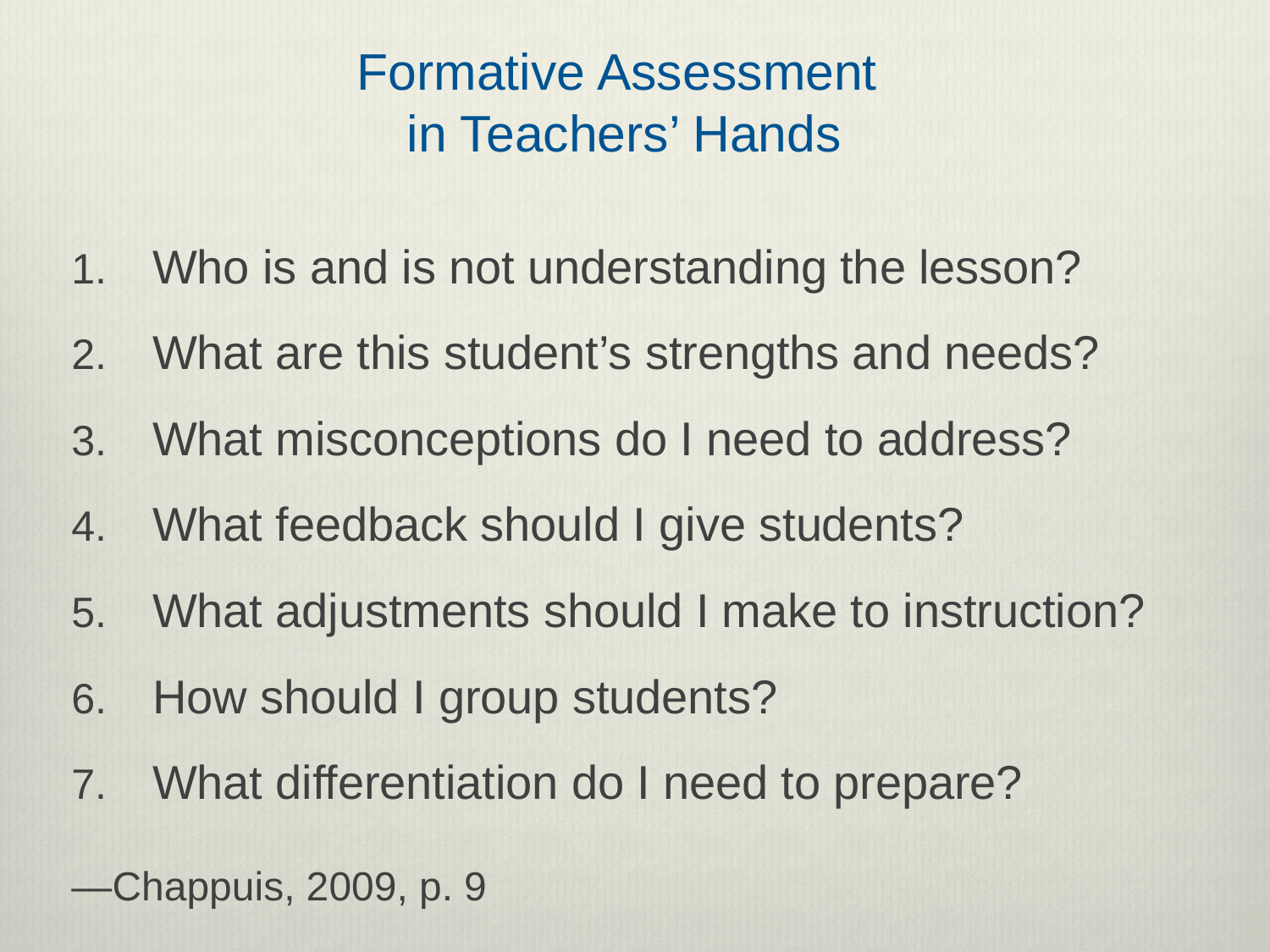

Formative Assessment
in Teachers’ Hands
Who is and is not understanding the lesson?
What are this student’s strengths and needs?
What misconceptions do I need to address?
What feedback should I give students?
What adjustments should I make to instruction?
How should I group students?
What differentiation do I need to prepare?
—Chappuis, 2009, p. 9